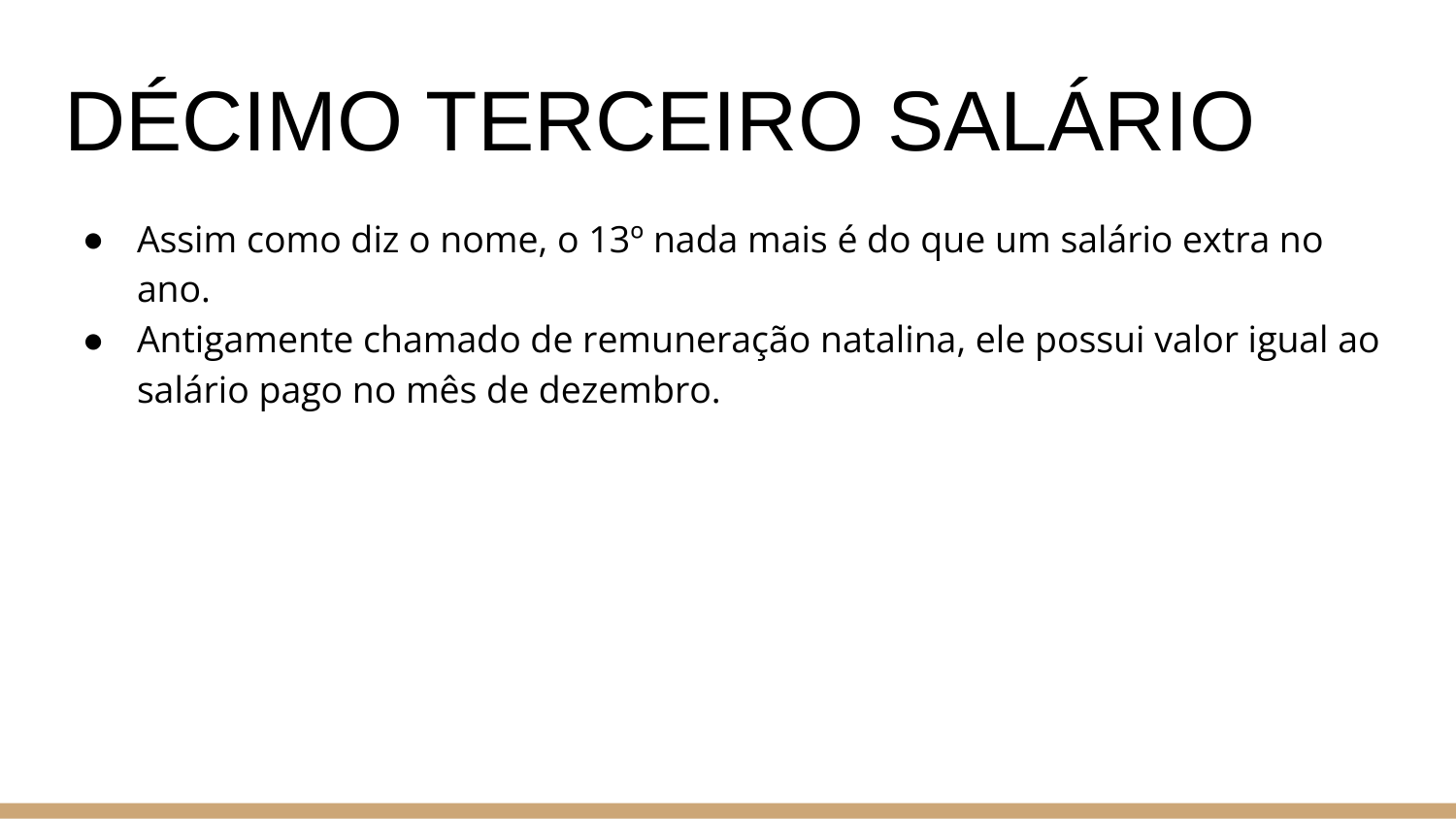

# DÉCIMO TERCEIRO SALÁRIO
Assim como diz o nome, o 13º nada mais é do que um salário extra no ano.
Antigamente chamado de remuneração natalina, ele possui valor igual ao salário pago no mês de dezembro.